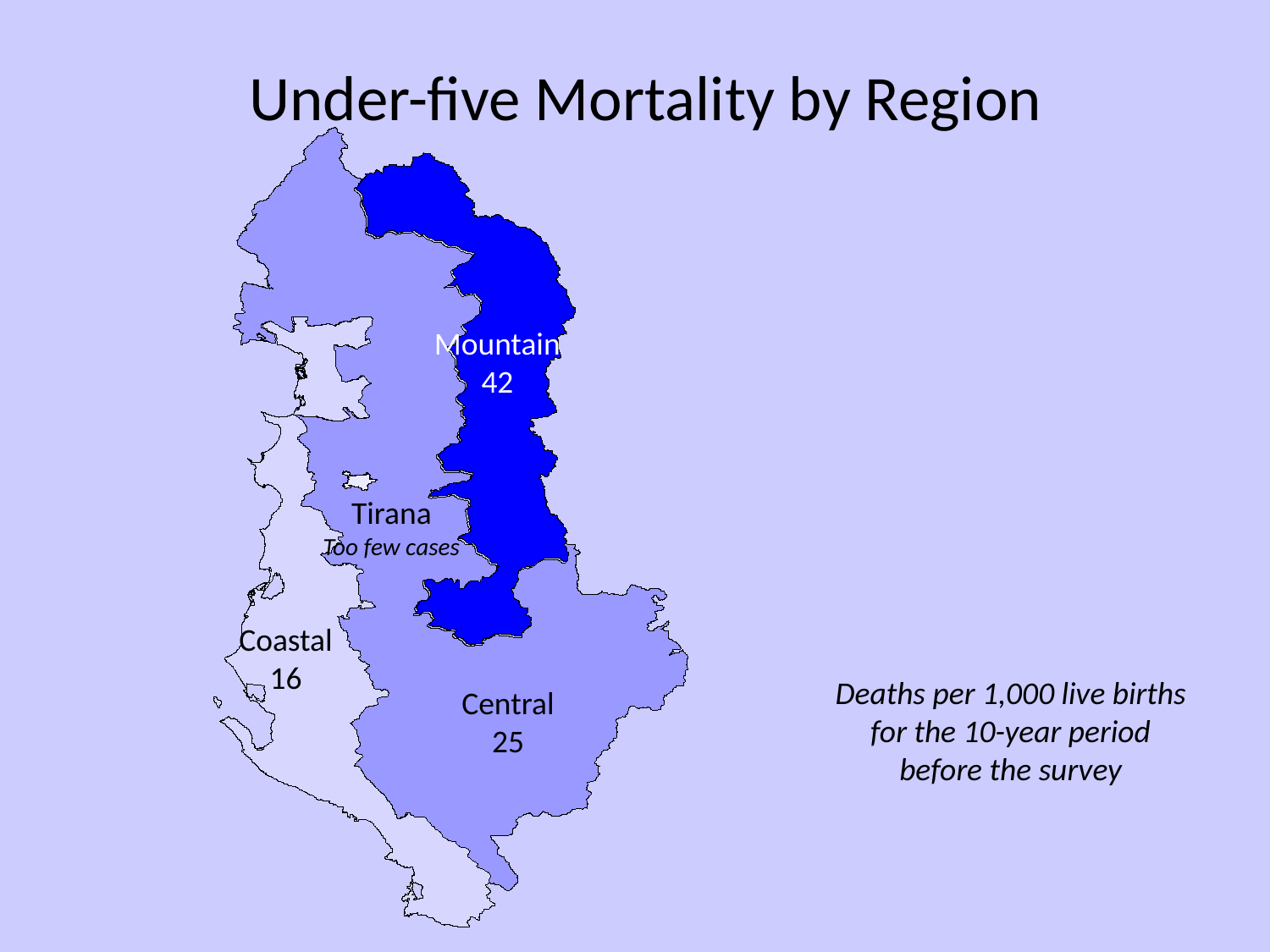

# Under-five Mortality by Region

Mountain
42

Tirana
Too few cases
Coastal
16
Deaths per 1,000 live births for the 10-year period before the survey
Central
25